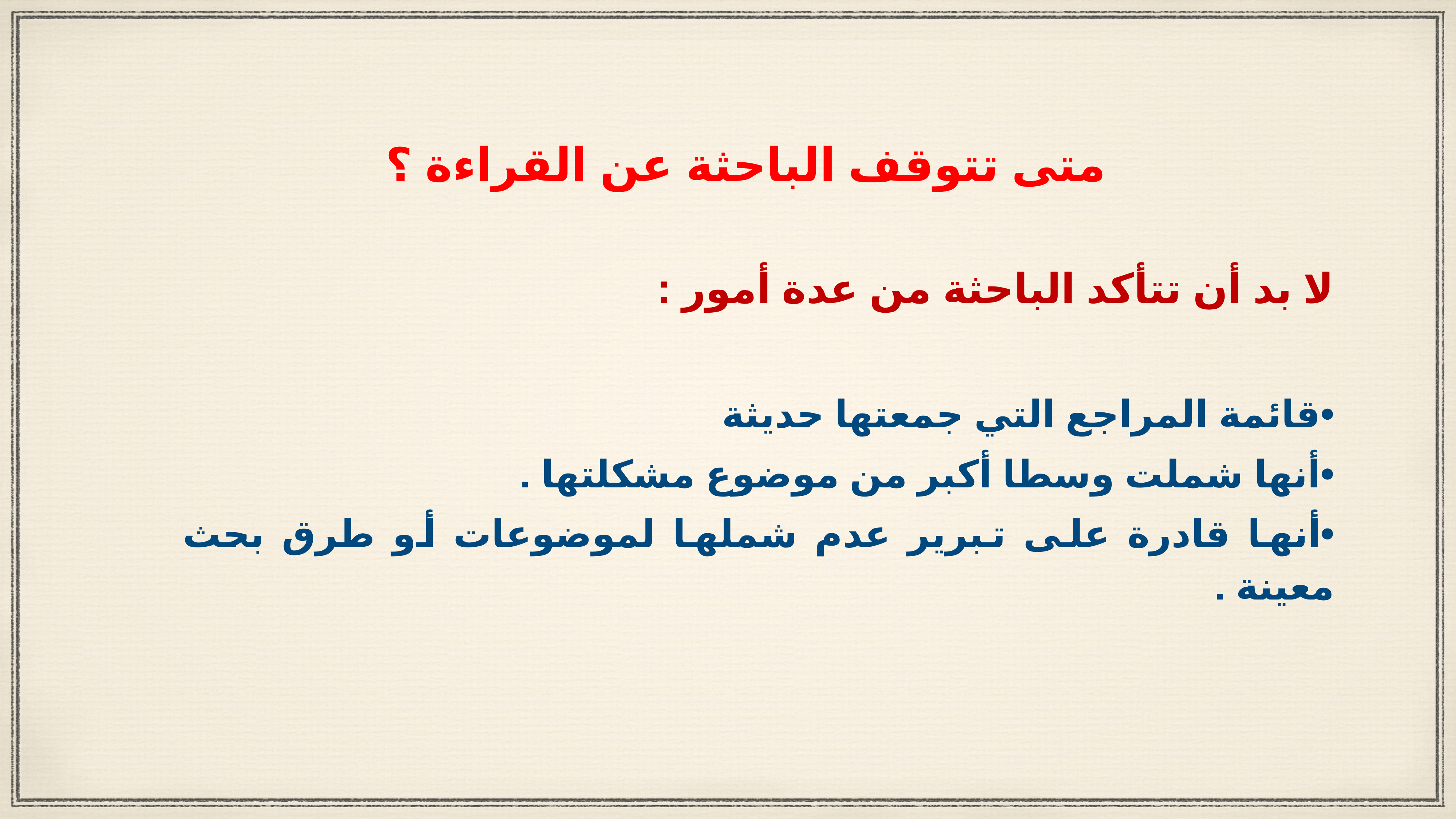

متى تتوقف الباحثة عن القراءة ؟

لا بد أن تتأكد الباحثة من عدة أمور :

•	قائمة المراجع التي جمعتها حديثة
•	أنها شملت وسطا أكبر من موضوع مشكلتها .
•	أنها قادرة على تبرير عدم شملها لموضوعات أو طرق بحث معينة .